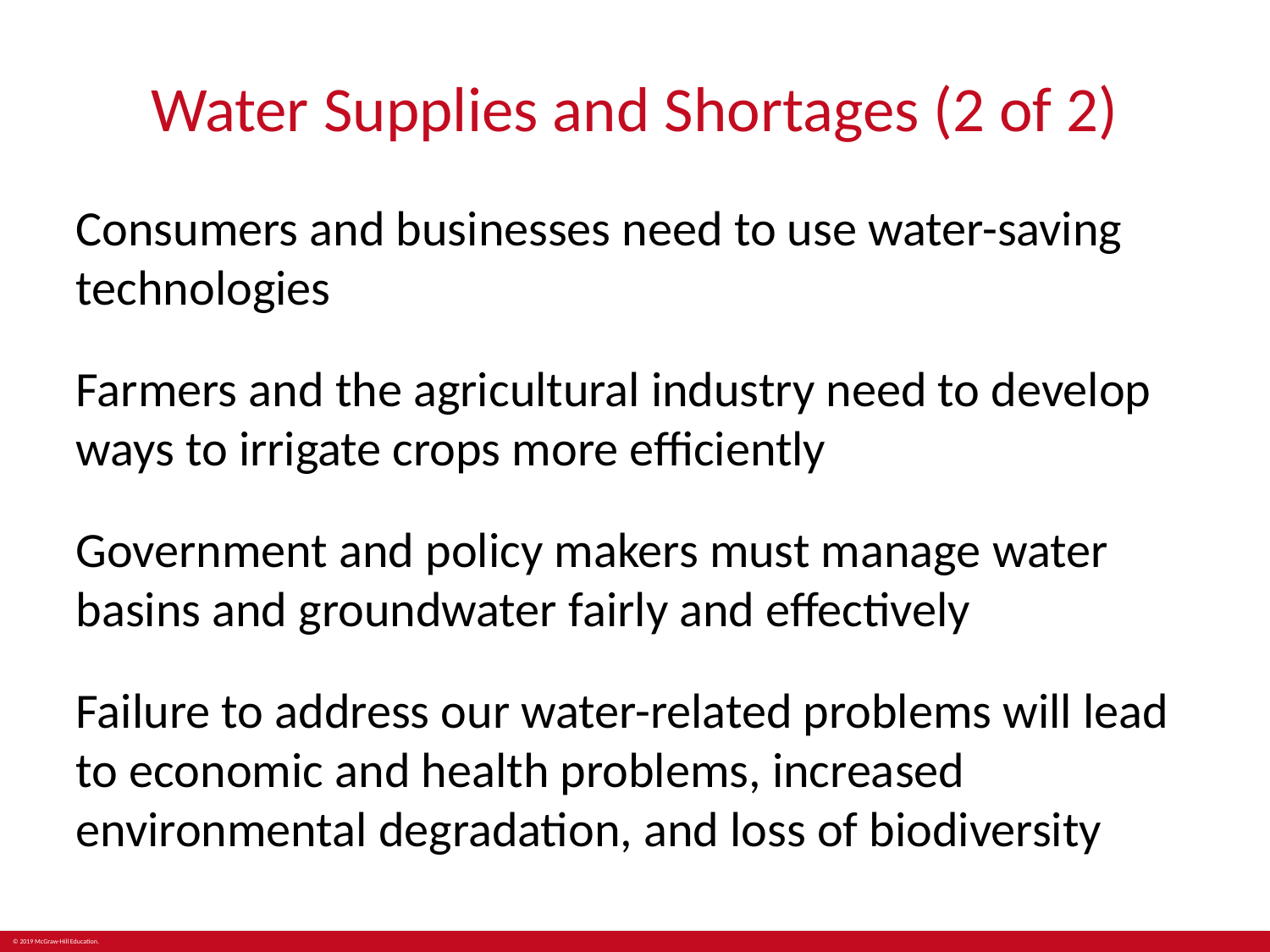

# Water Supplies and Shortages (2 of 2)
Consumers and businesses need to use water-saving technologies
Farmers and the agricultural industry need to develop ways to irrigate crops more efficiently
Government and policy makers must manage water basins and groundwater fairly and effectively
Failure to address our water-related problems will lead to economic and health problems, increased environmental degradation, and loss of biodiversity